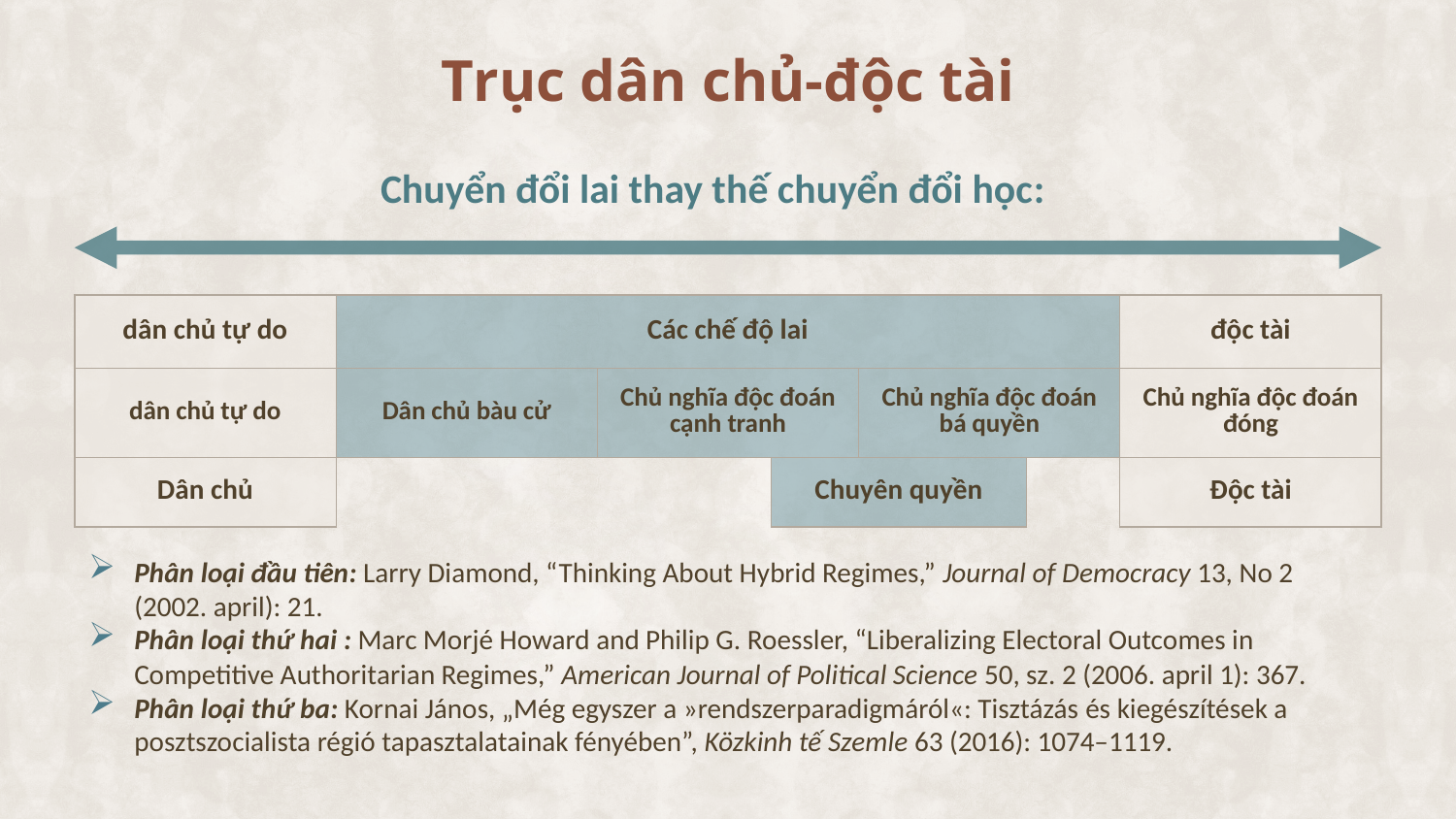

Trục dân chủ-độc tài
Chuyển đổi lai thay thế chuyển đổi học:
| dân chủ tự do | Các chế độ lai |  |  |  |  | độc tài |
| --- | --- | --- | --- | --- | --- | --- |
| dân chủ tự do | Dân chủ bàu cử | Chủ nghĩa độc đoán cạnh tranh |  | Chủ nghĩa độc đoán bá quyền |  | Chủ nghĩa độc đoán đóng |
| Dân chủ |  |  | Chuyên quyền |  |  | Độc tài |
Phân loại đầu tiên: Larry Diamond, “Thinking About Hybrid Regimes,” Journal of Democracy 13, No 2 (2002. april): 21.
Phân loại thứ hai : Marc Morjé Howard and Philip G. Roessler, “Liberalizing Electoral Outcomes in Competitive Authoritarian Regimes,” American Journal of Political Science 50, sz. 2 (2006. april 1): 367.
Phân loại thứ ba: Kornai János, „Még egyszer a »rendszerparadigmáról«: Tisztázás és kiegészítések a posztszocialista régió tapasztalatainak fényében”, Közkinh tế Szemle 63 (2016): 1074–1119.